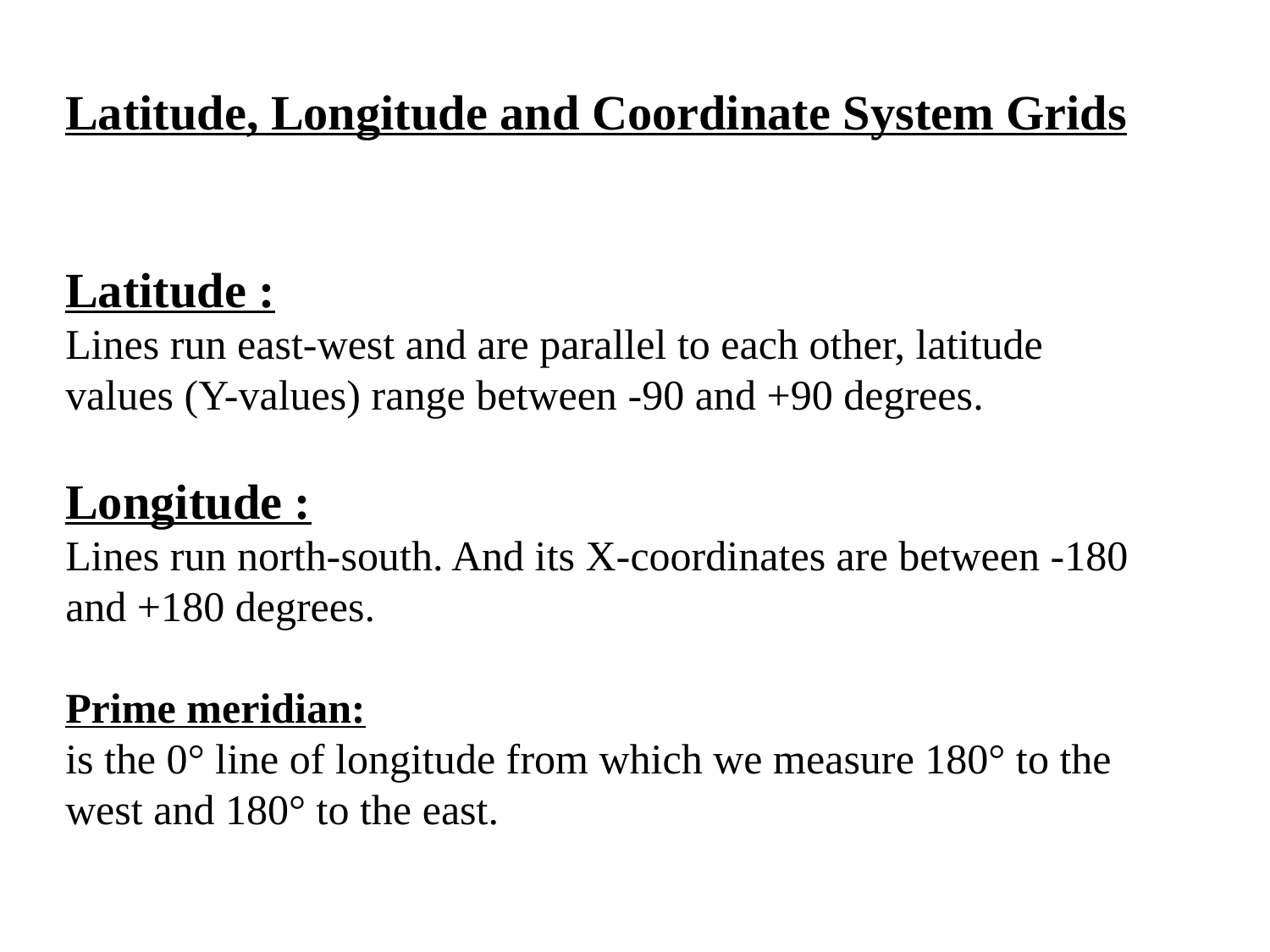

Latitude, Longitude and Coordinate System Grids

Latitude :
Lines run east-west and are parallel to each other, latitude values (Y-values) range between -90 and +90 degrees.

Longitude :
Lines run north-south. And its X-coordinates are between -180 and +180 degrees.

Prime meridian:
is the 0° line of longitude from which we measure 180° to the west and 180° to the east.